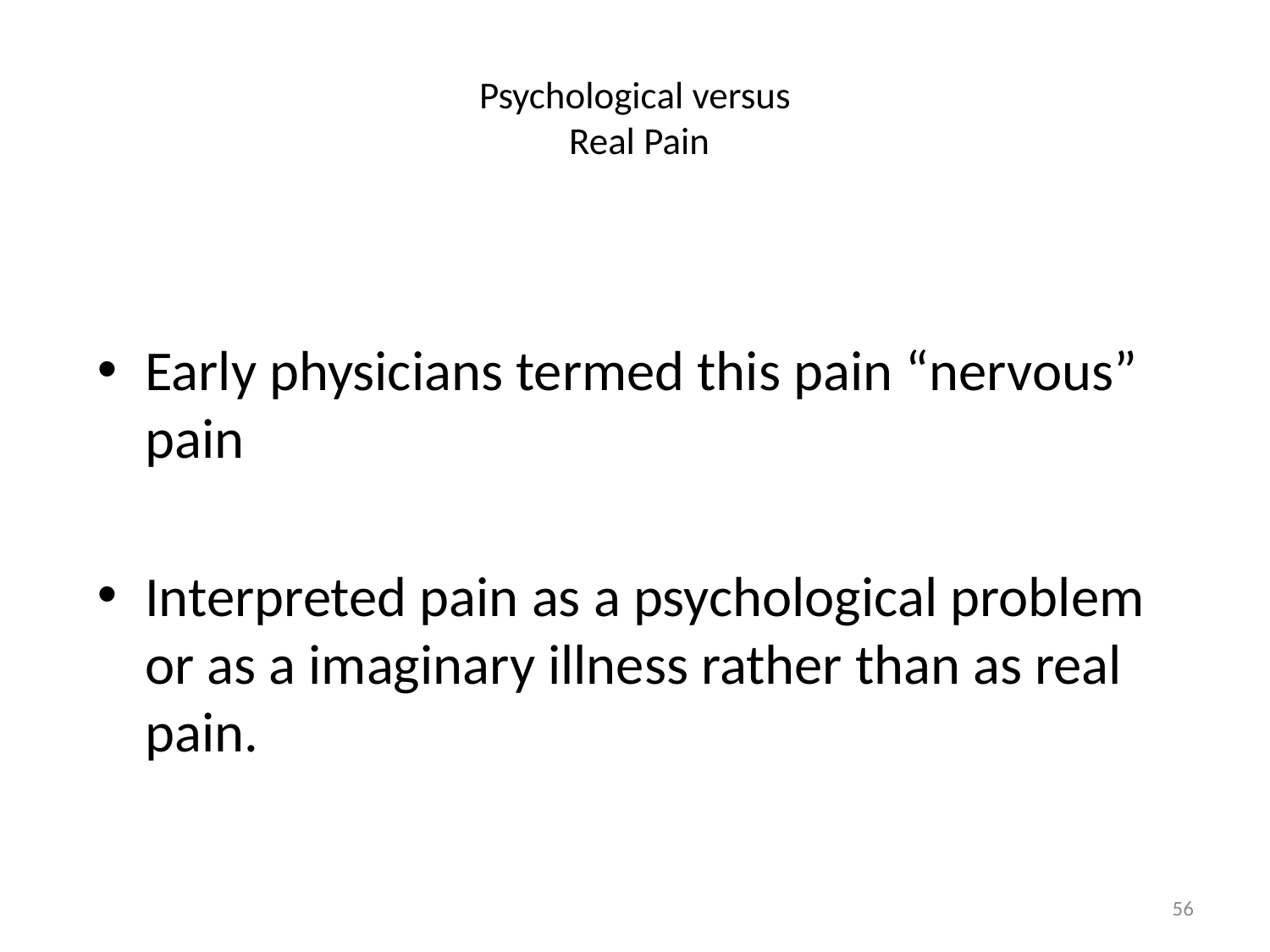

# Psychological versus Real Pain
Early physicians termed this pain “nervous” pain

Interpreted pain as a psychological problem or as a imaginary illness rather than as real pain.
56